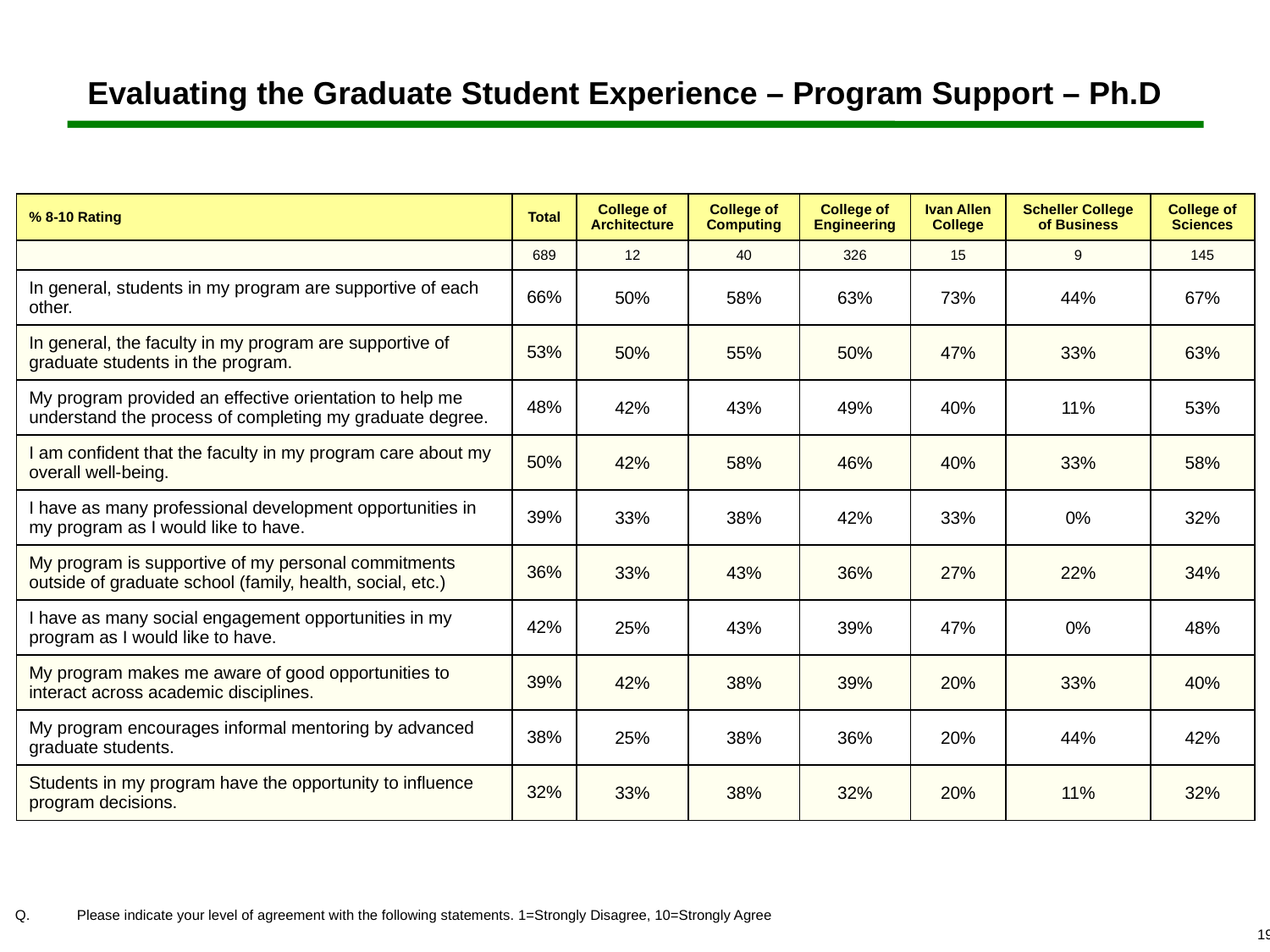

# Evaluating the Graduate Student Experience – Program Support – Ph.D
| % 8-10 Rating | Total | College of Architecture | College of Computing | College of Engineering | Ivan Allen College | Scheller College of Business | College of Sciences |
| --- | --- | --- | --- | --- | --- | --- | --- |
|  | 689 | 12 | 40 | 326 | 15 | 9 | 145 |
| In general, students in my program are supportive of each other. | 66% | 50% | 58% | 63% | 73% | 44% | 67% |
| In general, the faculty in my program are supportive of graduate students in the program. | 53% | 50% | 55% | 50% | 47% | 33% | 63% |
| My program provided an effective orientation to help me understand the process of completing my graduate degree. | 48% | 42% | 43% | 49% | 40% | 11% | 53% |
| I am confident that the faculty in my program care about my overall well-being. | 50% | 42% | 58% | 46% | 40% | 33% | 58% |
| I have as many professional development opportunities in my program as I would like to have. | 39% | 33% | 38% | 42% | 33% | 0% | 32% |
| My program is supportive of my personal commitments outside of graduate school (family, health, social, etc.) | 36% | 33% | 43% | 36% | 27% | 22% | 34% |
| I have as many social engagement opportunities in my program as I would like to have. | 42% | 25% | 43% | 39% | 47% | 0% | 48% |
| My program makes me aware of good opportunities to interact across academic disciplines. | 39% | 42% | 38% | 39% | 20% | 33% | 40% |
| My program encourages informal mentoring by advanced graduate students. | 38% | 25% | 38% | 36% | 20% | 44% | 42% |
| Students in my program have the opportunity to influence program decisions. | 32% | 33% | 38% | 32% | 20% | 11% | 32% |
 	Please indicate your level of agreement with the following statements. 1=Strongly Disagree, 10=Strongly Agree